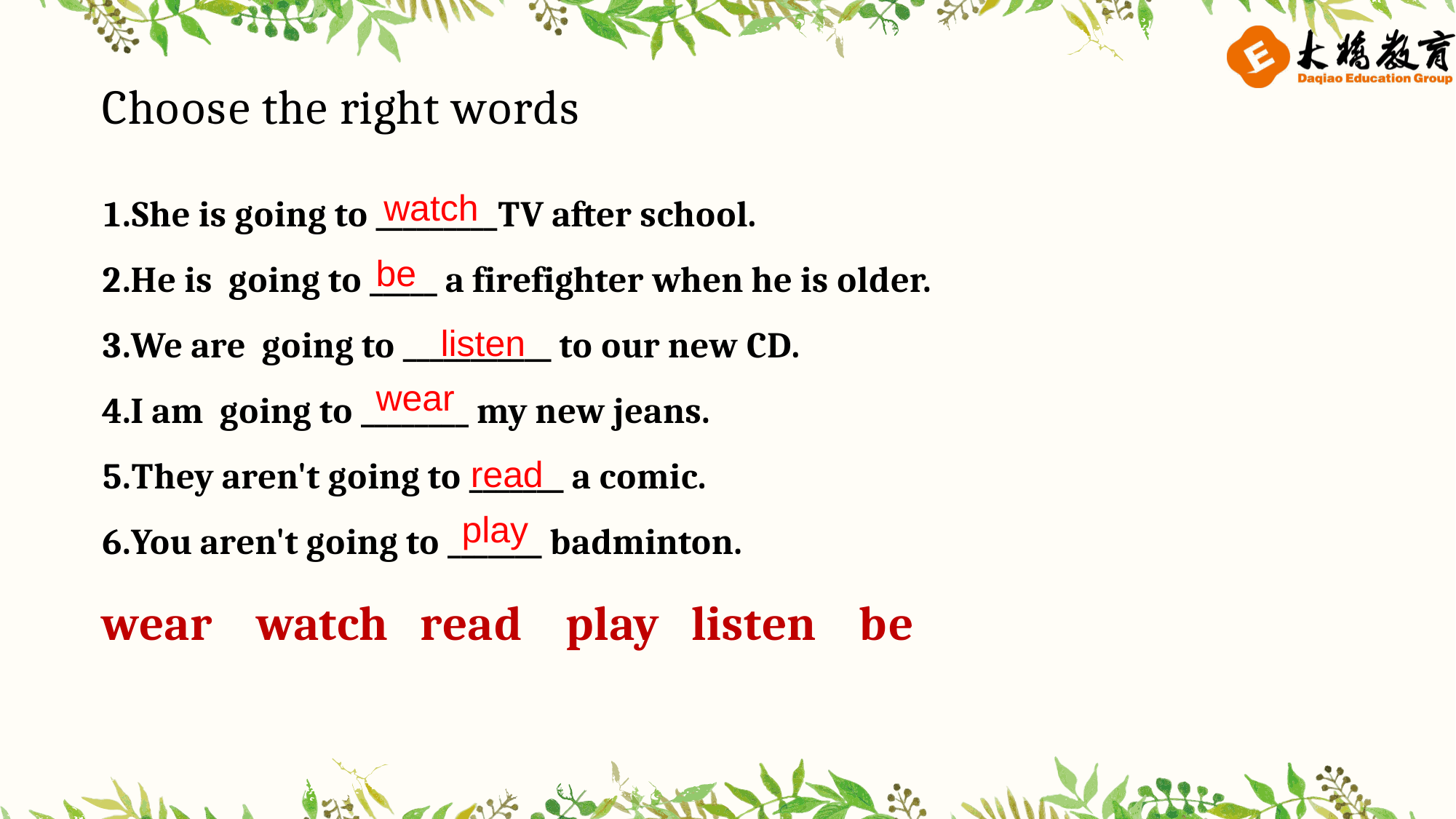

Choose the right words
1.She is going to _________TV after school.
2.He is  going to _____ a firefighter when he is older.
3.We are  going to ___________ to our new CD.
4.I am  going to ________ my new jeans.
5.They aren't going to _______ a comic.
6.You aren't going to _______ badminton.
watch
be
listen
wear
read
play
wear    watch   read    play   listen    be